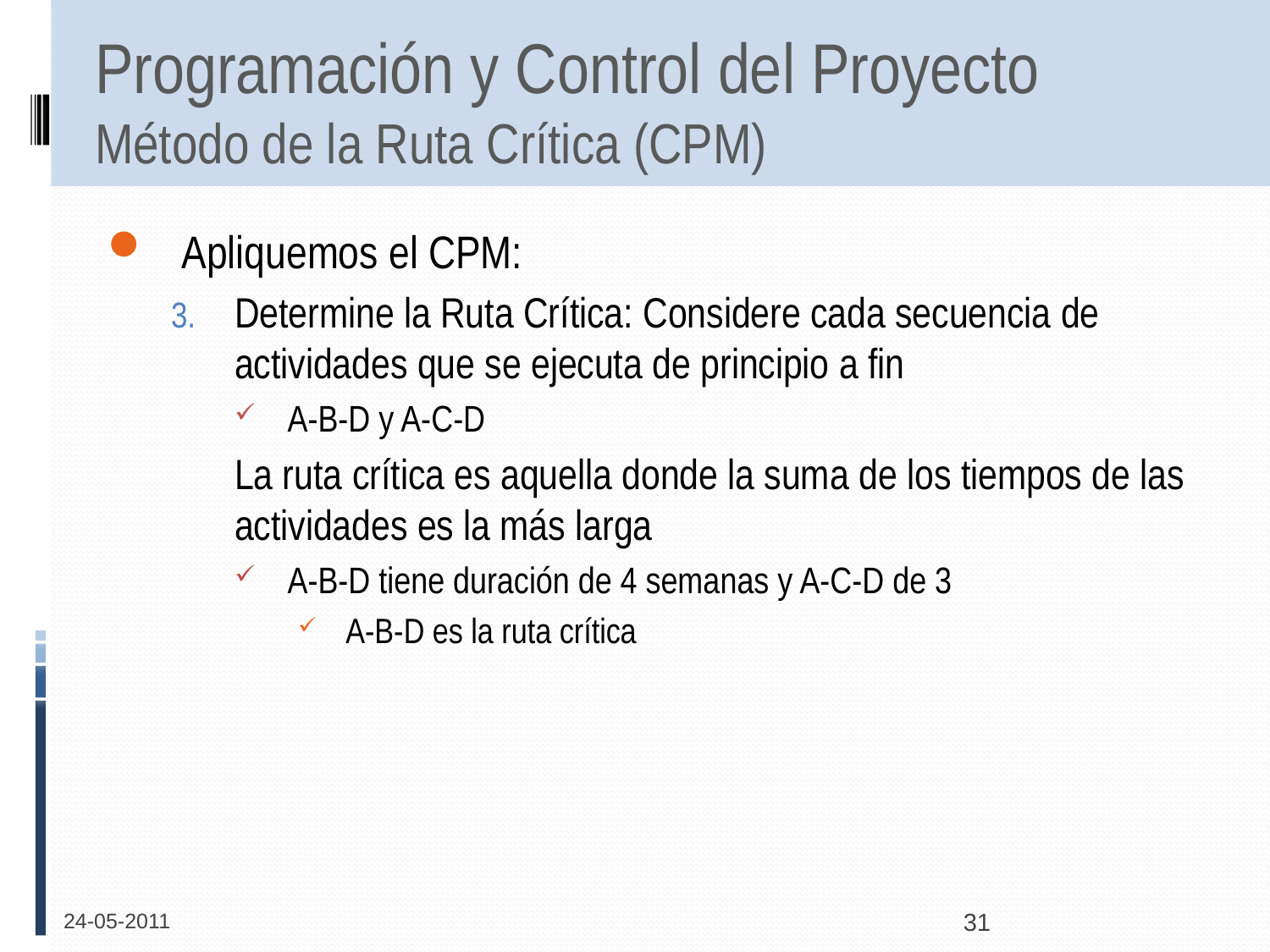

# Programación y Control del Proyecto Método de la Ruta Crítica (CPM)
Apliquemos el CPM:
Determine la Ruta Crítica: Considere cada secuencia de actividades que se ejecuta de principio a fin
A-B-D y A-C-D
	La ruta crítica es aquella donde la suma de los tiempos de las actividades es la más larga
A-B-D tiene duración de 4 semanas y A-C-D de 3
A-B-D es la ruta crítica

24-05-2011
31